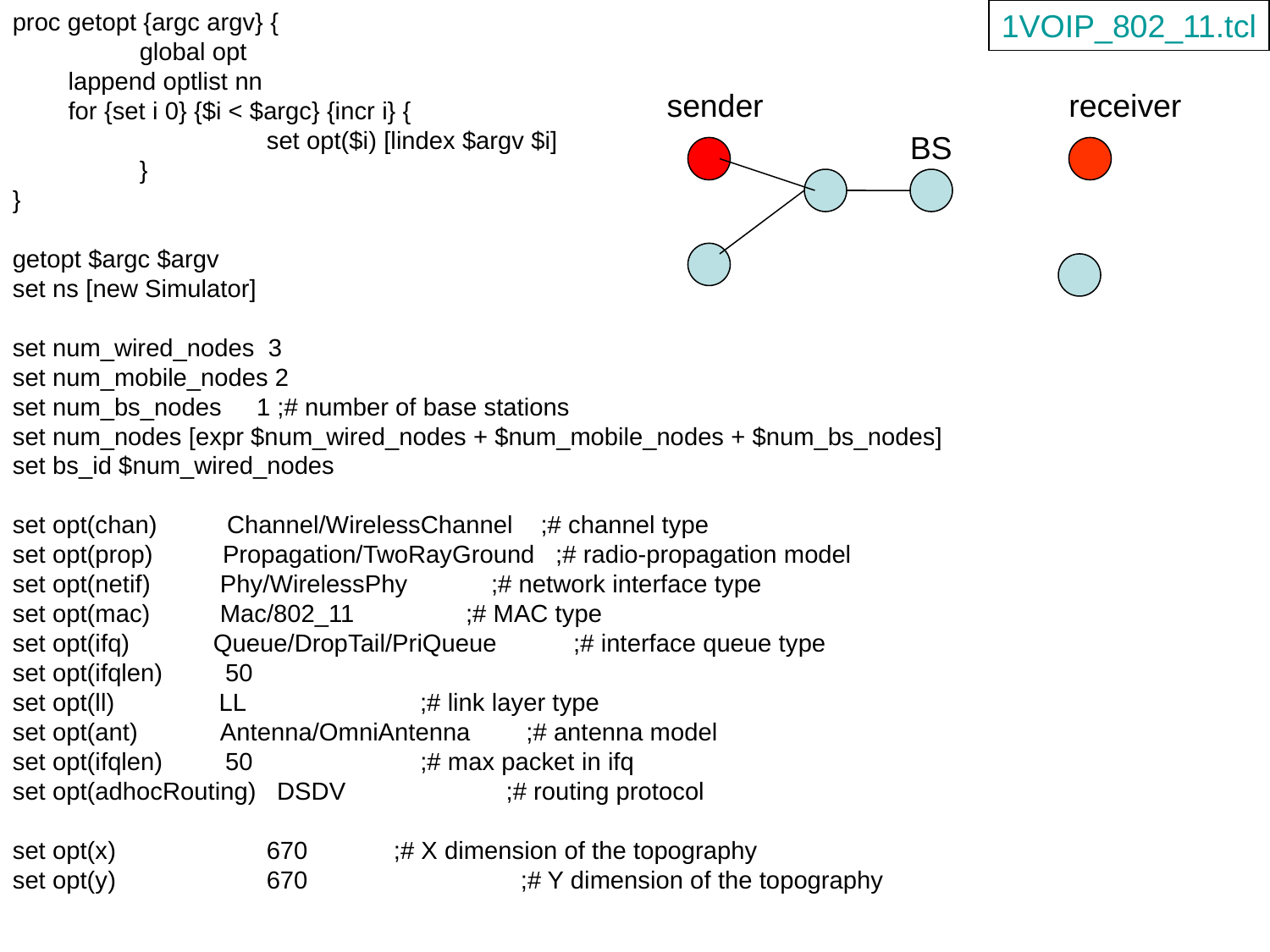

proc getopt {argc argv} {
	global opt
        lappend optlist nn
        for {set i 0} {$i < $argc} {incr i} {
		set opt($i) [lindex $argv $i]
	}
}

getopt $argc $argv
set ns [new Simulator]

set num_wired_nodes  3
set num_mobile_nodes 2
set num_bs_nodes     1 ;# number of base stations
set num_nodes [expr $num_wired_nodes + $num_mobile_nodes + $num_bs_nodes]
set bs_id $num_wired_nodes

set opt(chan)          Channel/WirelessChannel    ;# channel type
set opt(prop)          Propagation/TwoRayGround   ;# radio-propagation model
set opt(netif)          Phy/WirelessPhy            ;# network interface type
set opt(mac)          Mac/802_11                ;# MAC type
set opt(ifq)            Queue/DropTail/PriQueue           ;# interface queue type
set opt(ifqlen)         50
set opt(ll)               LL                         ;# link layer type
set opt(ant)            Antenna/OmniAntenna        ;# antenna model
set opt(ifqlen)         50                        ;# max packet in ifq
set opt(adhocRouting)   DSDV                       ;# routing protocol

set opt(x)		670	;# X dimension of the topography
set opt(y)		670		;# Y dimension of the topography
1VOIP_802_11.tcl
sender
receiver
BS